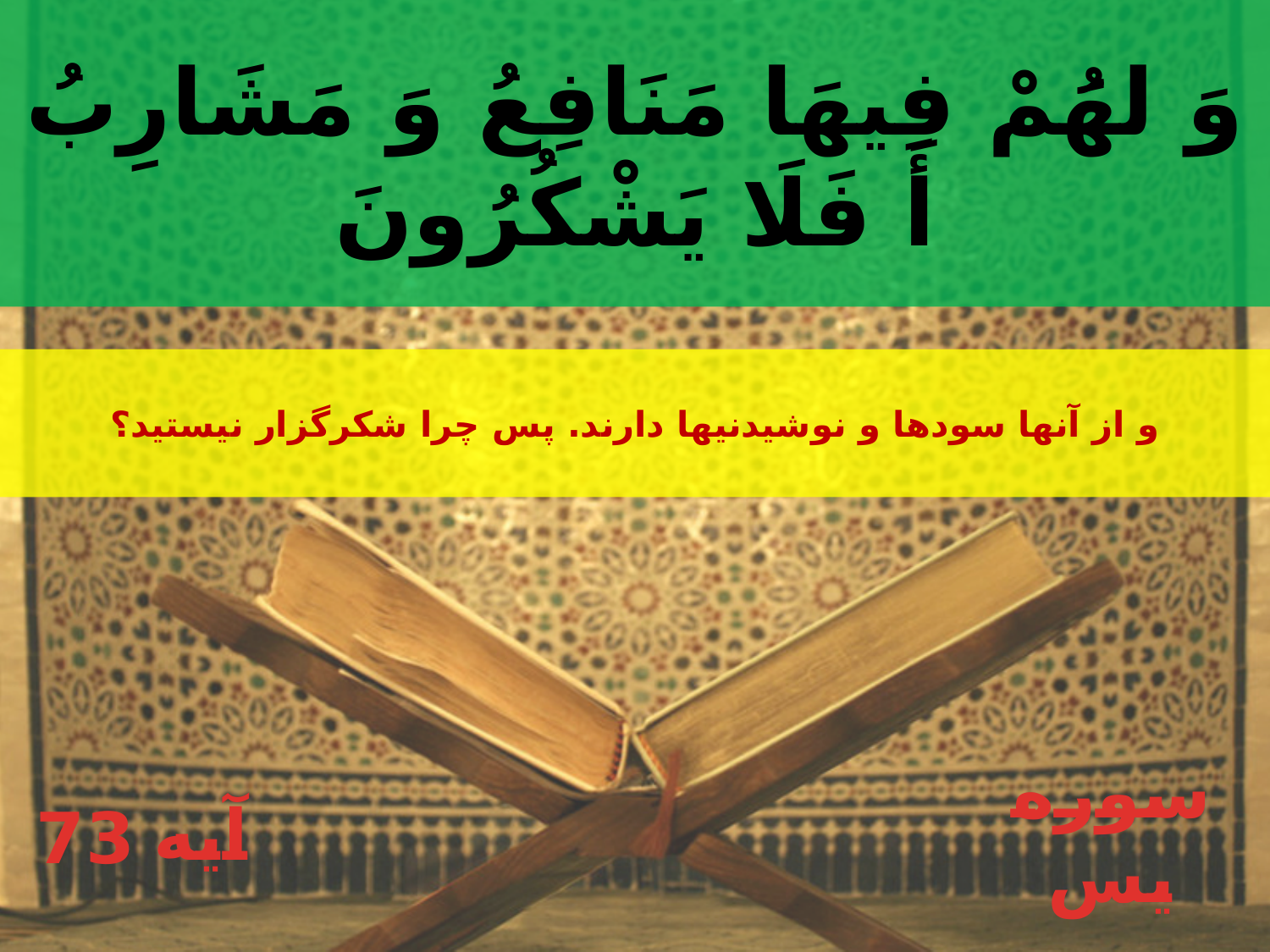

وَ لهَُمْ فِيهَا مَنَافِعُ وَ مَشَارِبُ
أَ فَلَا يَشْكُرُونَ
و از آنها سودها و نوشيدنيها دارند. پس چرا شكرگزار نيستيد؟
73